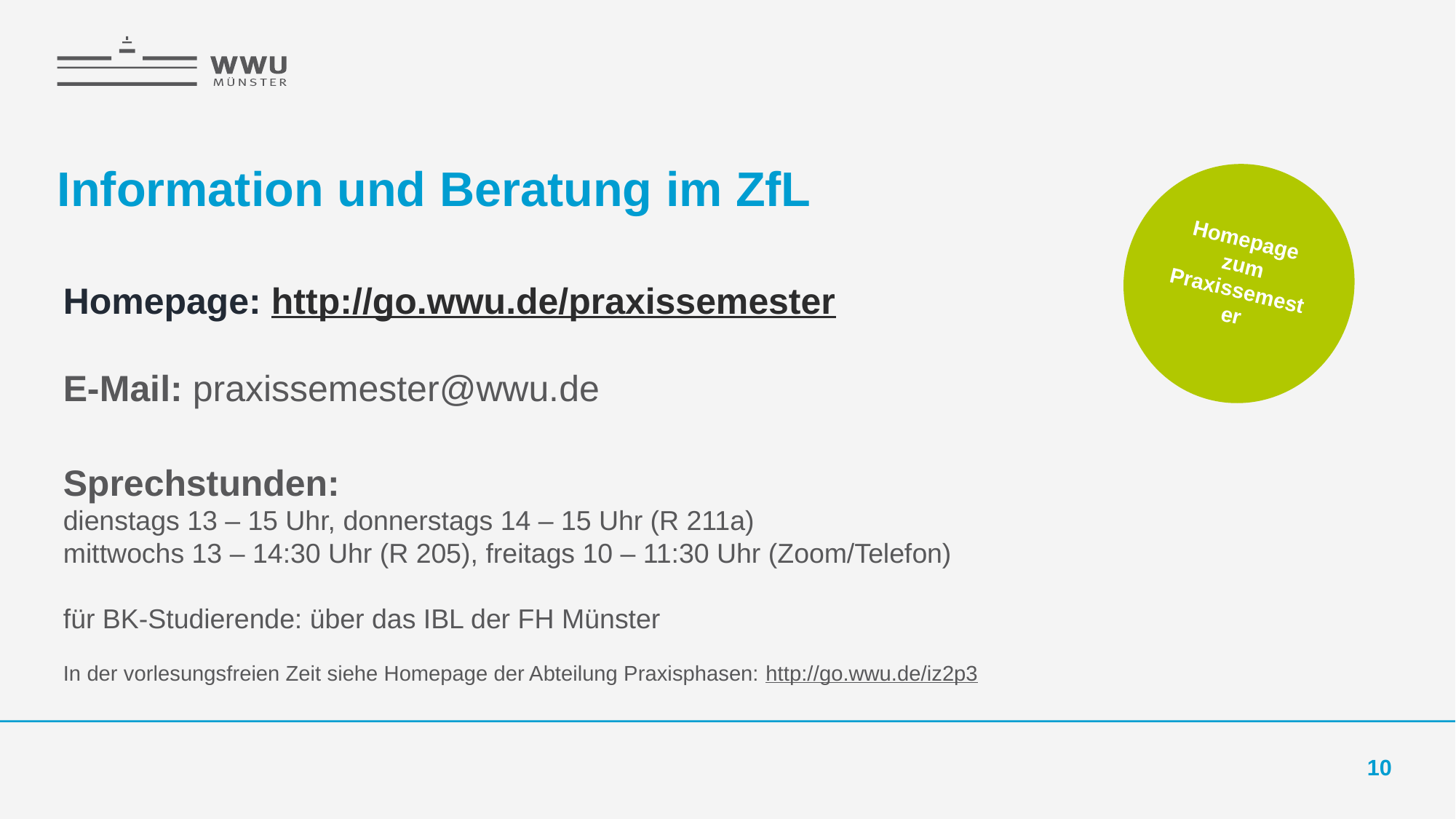

# Information und Beratung im ZfL
Homepage
zum Praxissemester
Homepage: http://go.wwu.de/praxissemester
E-Mail: praxissemester@wwu.de
Sprechstunden:
dienstags 13 – 15 Uhr, donnerstags 14 – 15 Uhr (R 211a)
mittwochs 13 – 14:30 Uhr (R 205), freitags 10 – 11:30 Uhr (Zoom/Telefon)
für BK-Studierende: über das IBL der FH Münster

In der vorlesungsfreien Zeit siehe Homepage der Abteilung Praxisphasen: http://go.wwu.de/iz2p3

10